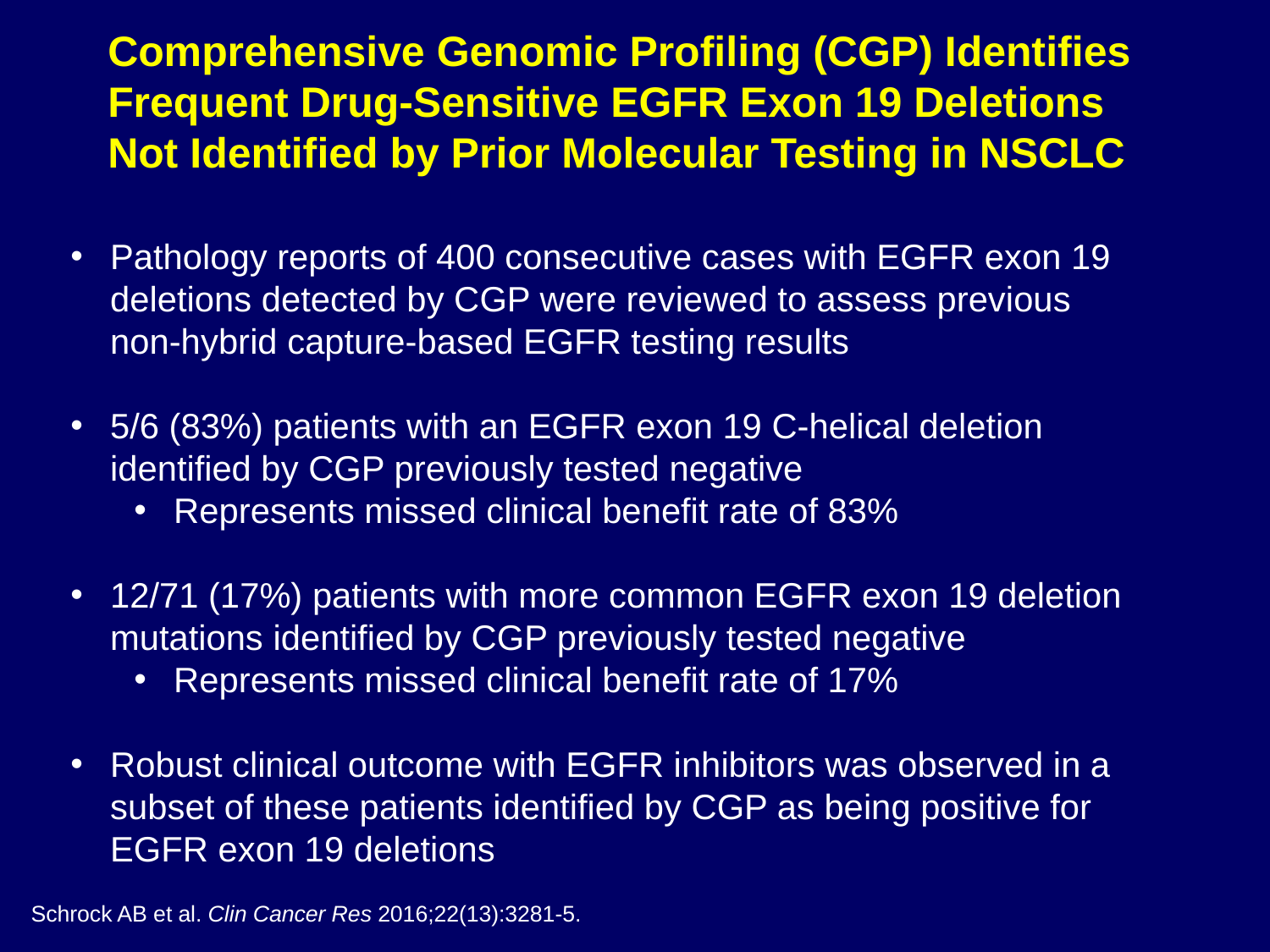

# Comprehensive Genomic Profiling (CGP) Identifies Frequent Drug-Sensitive EGFR Exon 19 Deletions Not Identified by Prior Molecular Testing in NSCLC
Pathology reports of 400 consecutive cases with EGFR exon 19 deletions detected by CGP were reviewed to assess previous non-hybrid capture-based EGFR testing results

5/6 (83%) patients with an EGFR exon 19 C-helical deletion identified by CGP previously tested negative
Represents missed clinical benefit rate of 83%

12/71 (17%) patients with more common EGFR exon 19 deletion mutations identified by CGP previously tested negative
Represents missed clinical benefit rate of 17%

Robust clinical outcome with EGFR inhibitors was observed in a subset of these patients identified by CGP as being positive for EGFR exon 19 deletions
Schrock AB et al. Clin Cancer Res 2016;22(13):3281-5.